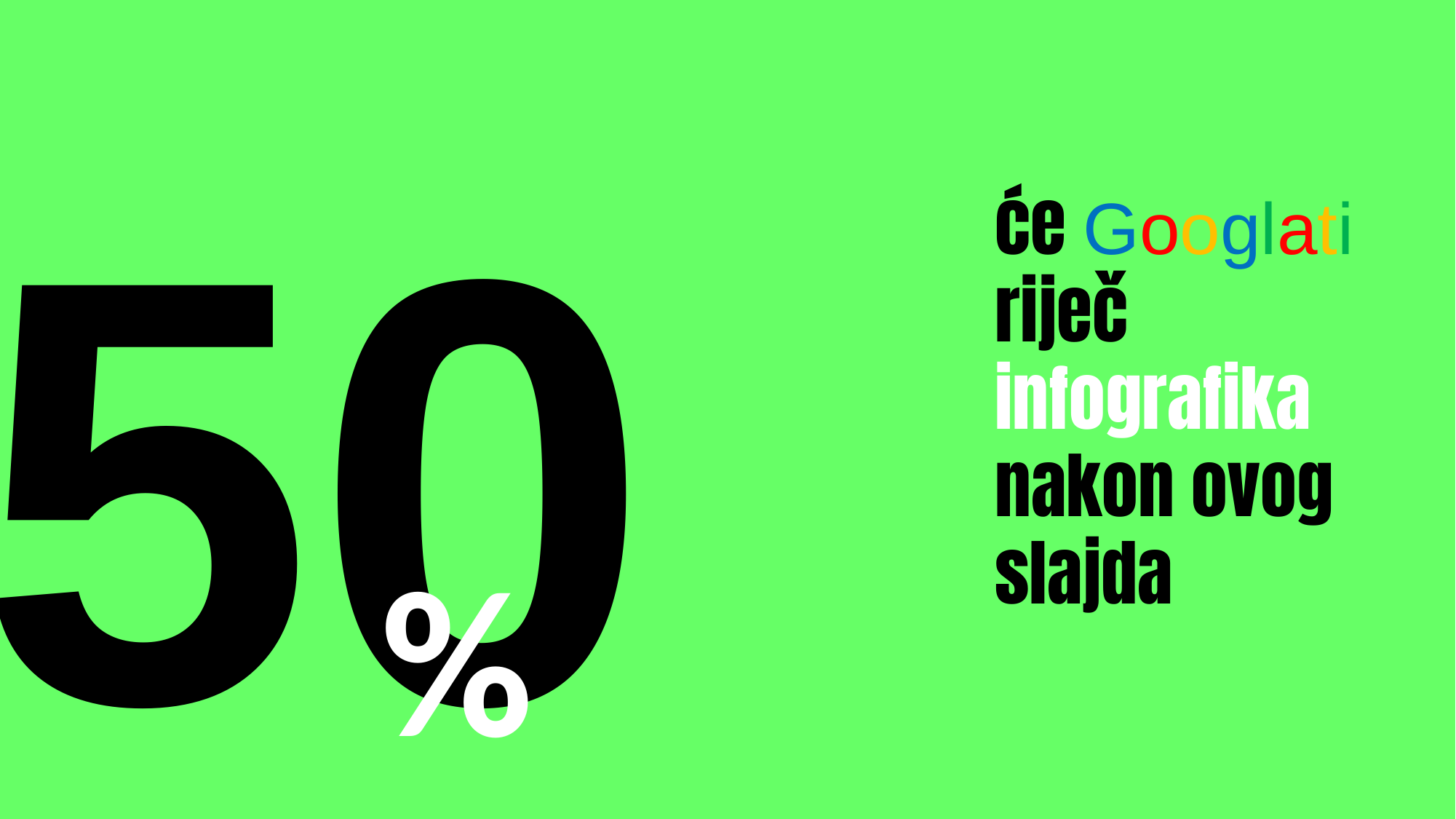

50
će Googlati riječ infografika
nakon ovog slajda
%